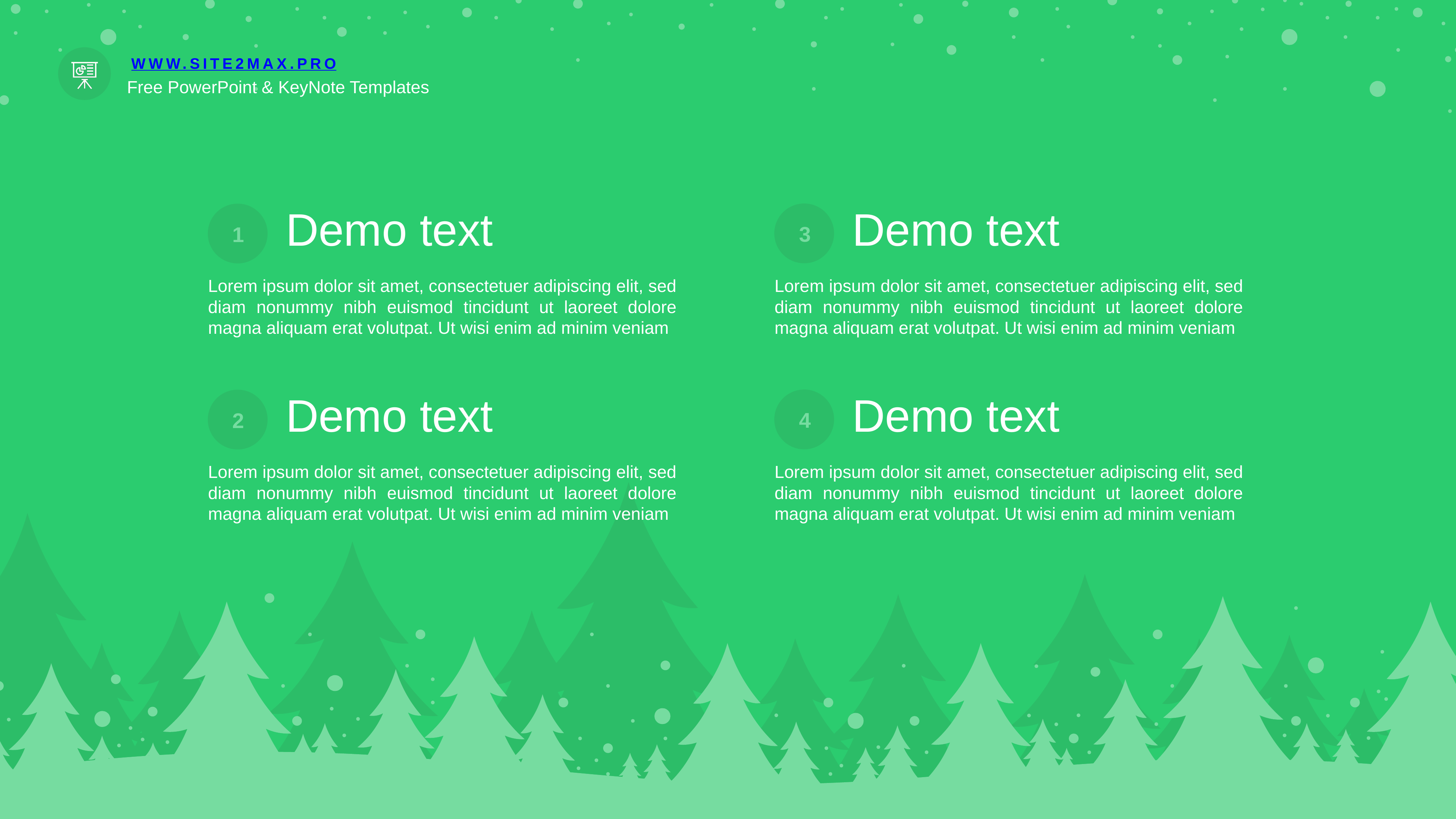

Demo text
Demo text

3
1
Lorem ipsum dolor sit amet, consectetuer adipiscing elit, sed diam nonummy nibh euismod tincidunt ut laoreet dolore magna aliquam erat volutpat. Ut wisi enim ad minim veniam
Lorem ipsum dolor sit amet, consectetuer adipiscing elit, sed diam nonummy nibh euismod tincidunt ut laoreet dolore magna aliquam erat volutpat. Ut wisi enim ad minim veniam
Demo text
Demo text

4
2
Lorem ipsum dolor sit amet, consectetuer adipiscing elit, sed diam nonummy nibh euismod tincidunt ut laoreet dolore magna aliquam erat volutpat. Ut wisi enim ad minim veniam
Lorem ipsum dolor sit amet, consectetuer adipiscing elit, sed diam nonummy nibh euismod tincidunt ut laoreet dolore magna aliquam erat volutpat. Ut wisi enim ad minim veniam